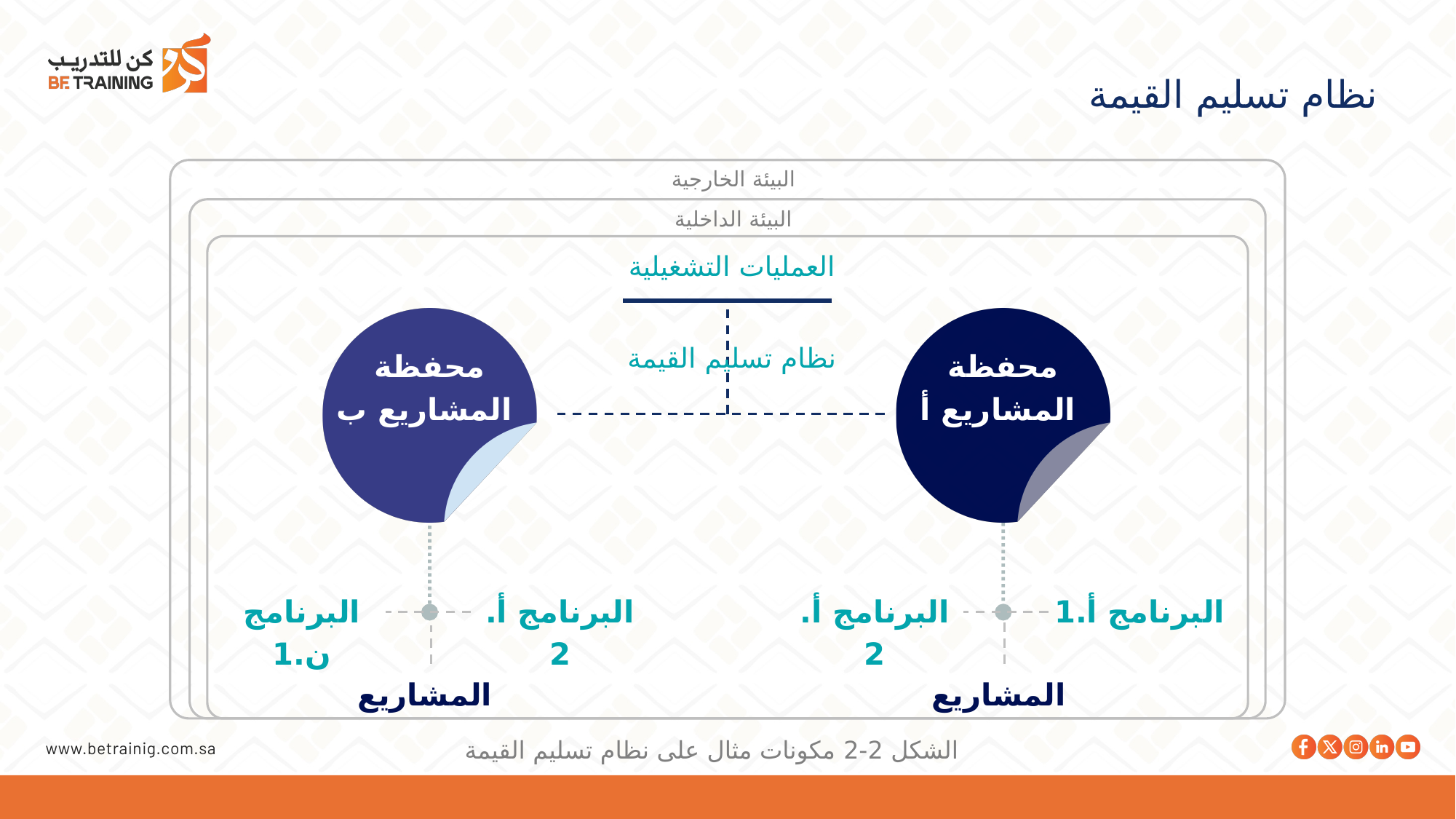

نظام تسليم القيمة

البيئة الخارجية

البيئة الداخلية

العمليات التشغيلية

نظام تسليم القيمة
محفظة
المشاريع ب
محفظة
المشاريع أ

البرنامج ن.1
البرنامج أ. 2
البرنامج أ. 2
البرنامج أ.1
المشاريع
المشاريع
الشكل 2-2 مكونات مثال على نظام تسليم القيمة